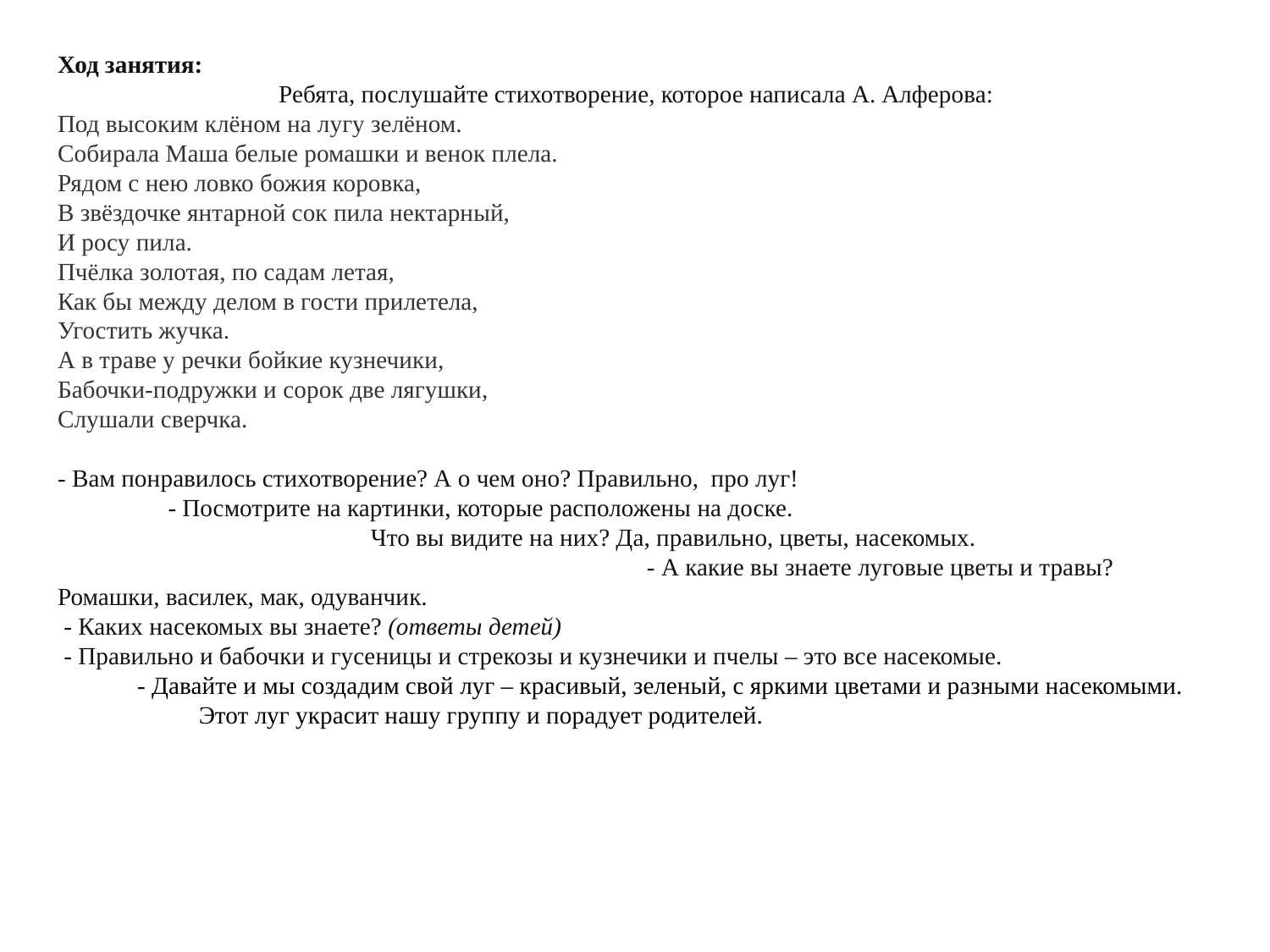

Ход занятия:                                                                                                                                                                                                       Ребята, послушайте стихотворение, которое написала А. Алферова:
Под высоким клёном на лугу зелёном.
Собирала Маша белые ромашки и венок плела.
Рядом с нею ловко божия коровка,
В звёздочке янтарной сок пила нектарный,
И росу пила.
Пчёлка золотая, по садам летая,
Как бы между делом в гости прилетела,
Угостить жучка.
А в траве у речки бойкие кузнечики,
Бабочки-подружки и сорок две лягушки,
Слушали сверчка.

- Вам понравилось стихотворение? А о чем оно? Правильно,  про луг!                                                                                    - Посмотрите на картинки, которые расположены на доске.                                                                                                                      Что вы видите на них? Да, правильно, цветы, насекомых.                                                                                                                                     - А какие вы знаете луговые цветы и травы? Ромашки, василек, мак, одуванчик.
 - Каких насекомых вы знаете? (ответы детей)
 - Правильно и бабочки и гусеницы и стрекозы и кузнечики и пчелы – это все насекомые.                                              - Давайте и мы создадим свой луг – красивый, зеленый, с яркими цветами и разными насекомыми.                           Этот луг украсит нашу группу и порадует родителей.